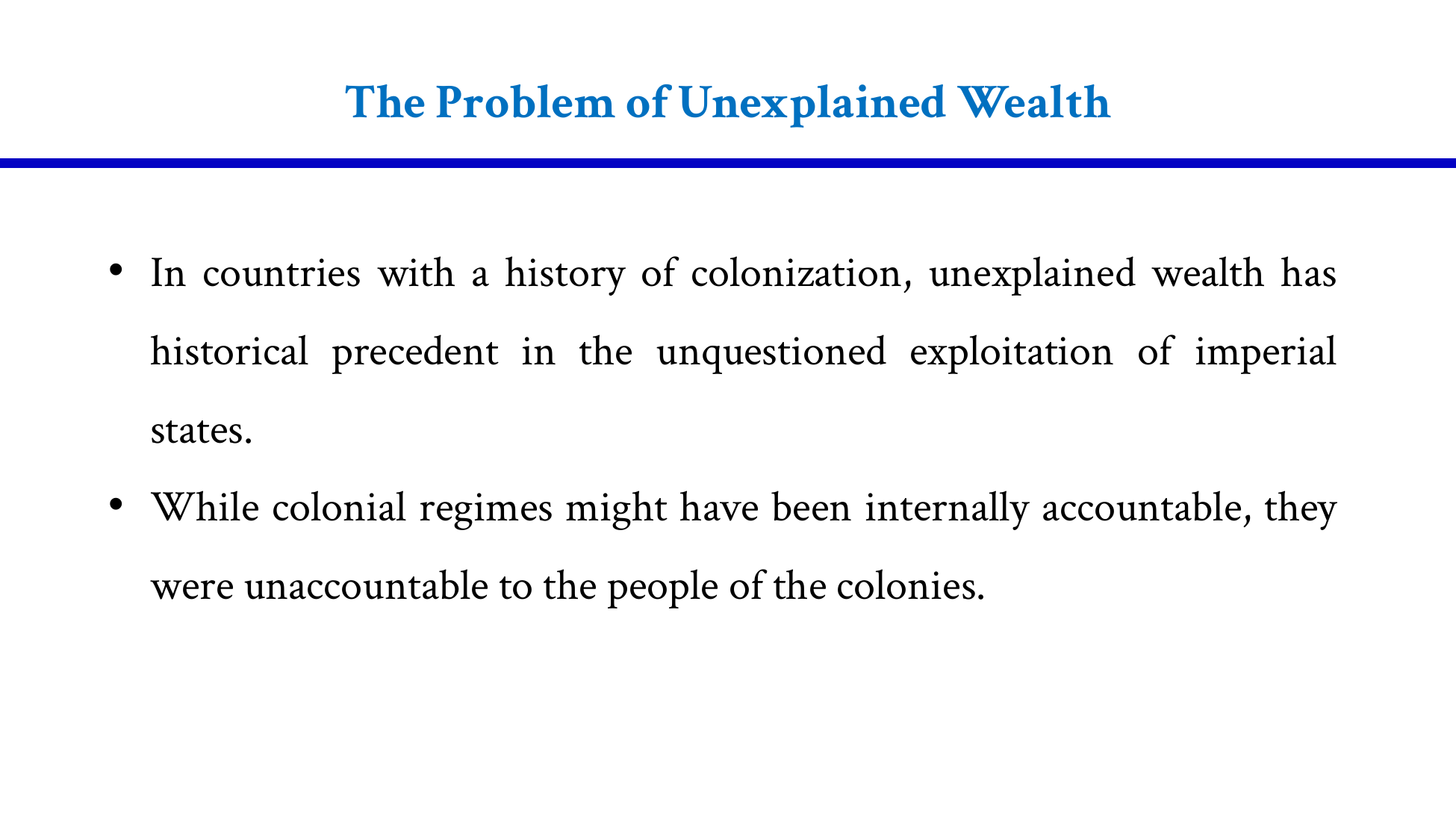

The Problem of Unexplained Wealth
In countries with a history of colonization, unexplained wealth has historical precedent in the unquestioned exploitation of imperial states.
While colonial regimes might have been internally accountable, they were unaccountable to the people of the colonies.